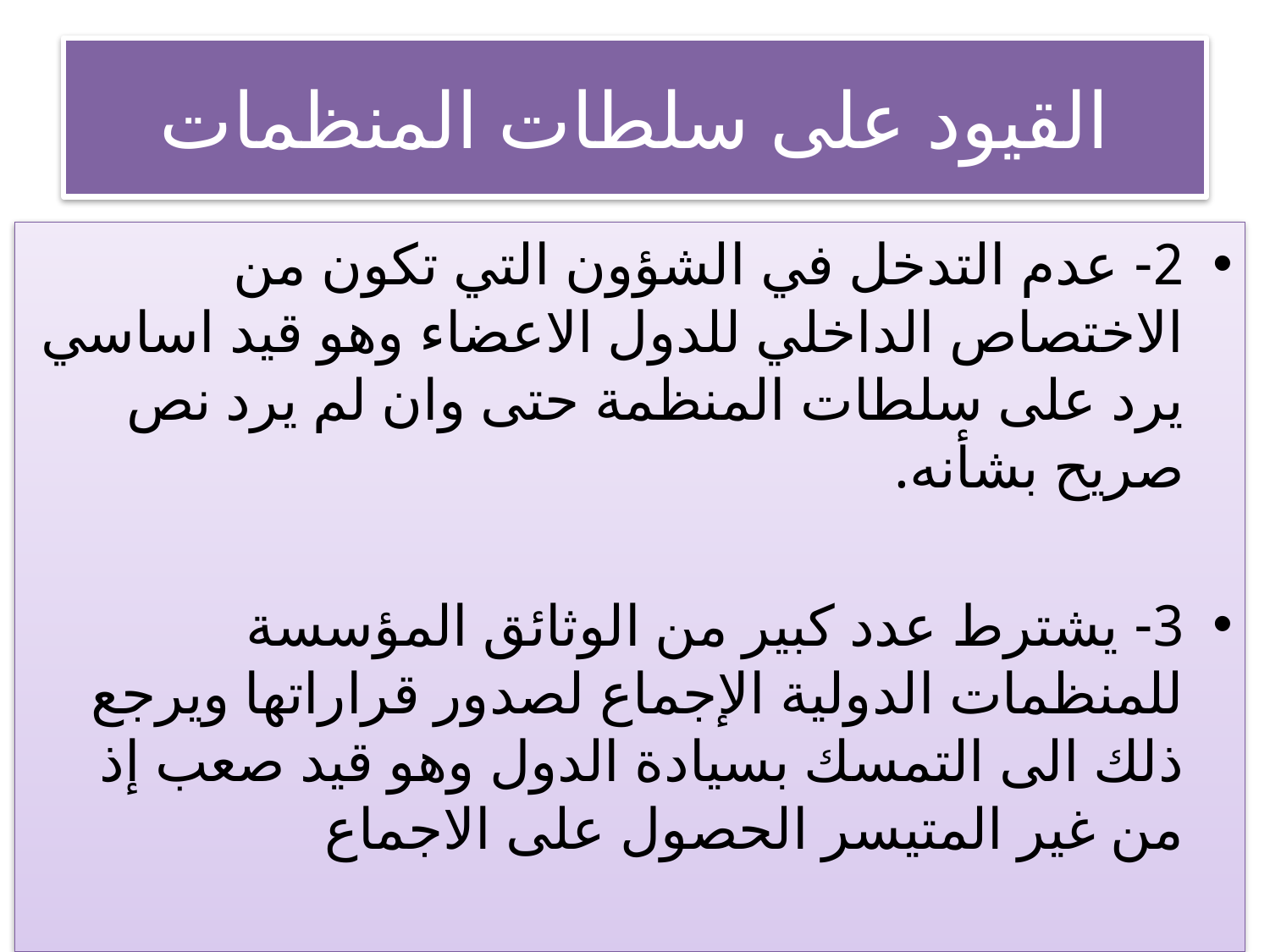

# القيود على سلطات المنظمات
2- عدم التدخل في الشؤون التي تكون من الاختصاص الداخلي للدول الاعضاء وهو قيد اساسي يرد على سلطات المنظمة حتى وان لم يرد نص صريح بشأنه.

3- يشترط عدد كبير من الوثائق المؤسسة للمنظمات الدولية الإجماع لصدور قراراتها ويرجع ذلك الى التمسك بسيادة الدول وهو قيد صعب إذ من غير المتيسر الحصول على الاجماع